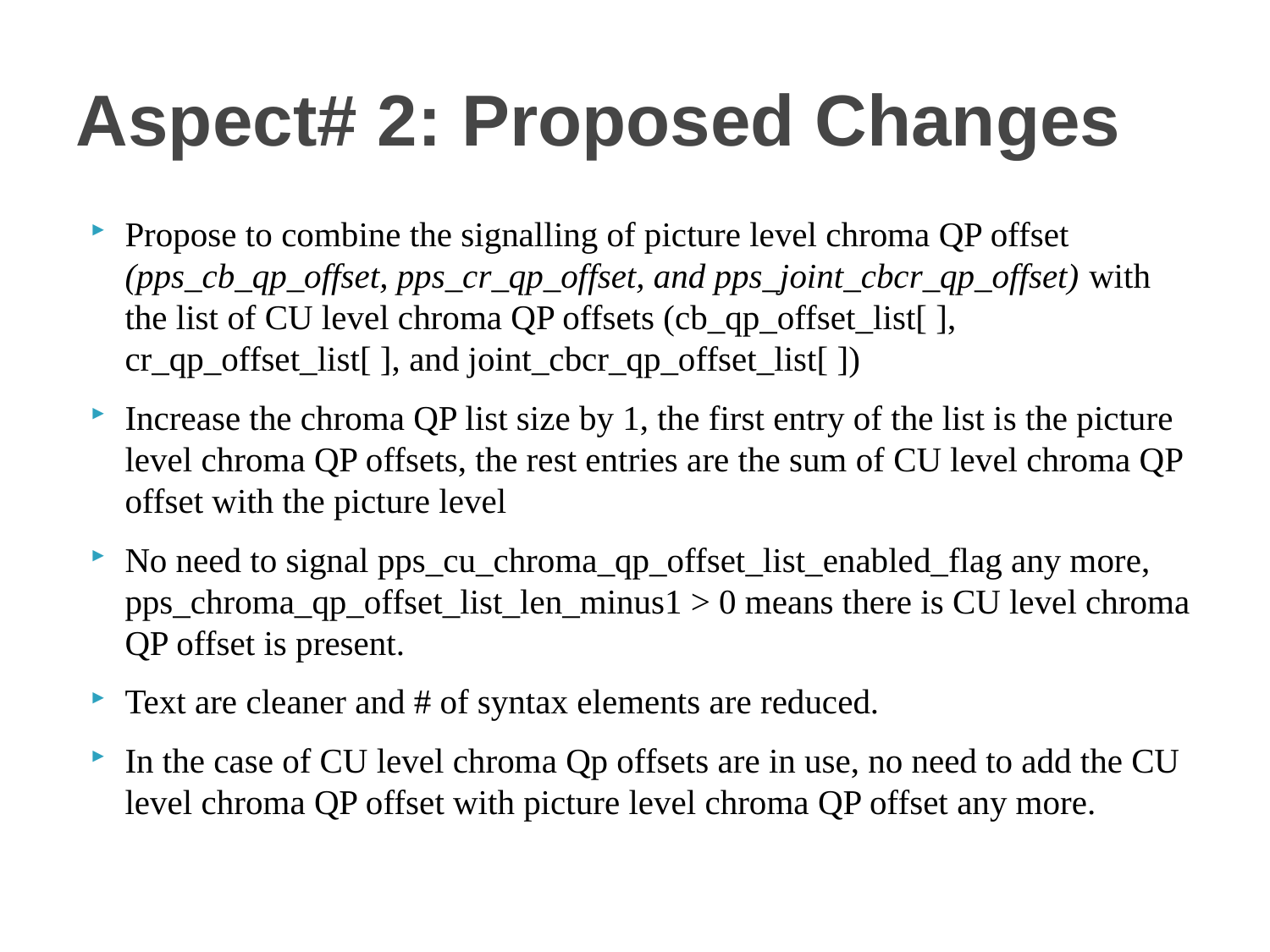

# Aspect# 2: Proposed Changes
Propose to combine the signalling of picture level chroma QP offset (pps_cb_qp_offset, pps_cr_qp_offset, and pps_joint_cbcr_qp_offset) with the list of CU level chroma QP offsets (cb_qp_offset_list[ ], cr_qp_offset_list[ ], and joint_cbcr_qp_offset_list[ ])
Increase the chroma QP list size by 1, the first entry of the list is the picture level chroma QP offsets, the rest entries are the sum of CU level chroma QP offset with the picture level
No need to signal pps_cu_chroma_qp_offset_list_enabled_flag any more, pps_chroma_qp_offset_list_len_minus1 > 0 means there is CU level chroma QP offset is present.
Text are cleaner and # of syntax elements are reduced.
In the case of CU level chroma Qp offsets are in use, no need to add the CU level chroma QP offset with picture level chroma QP offset any more.